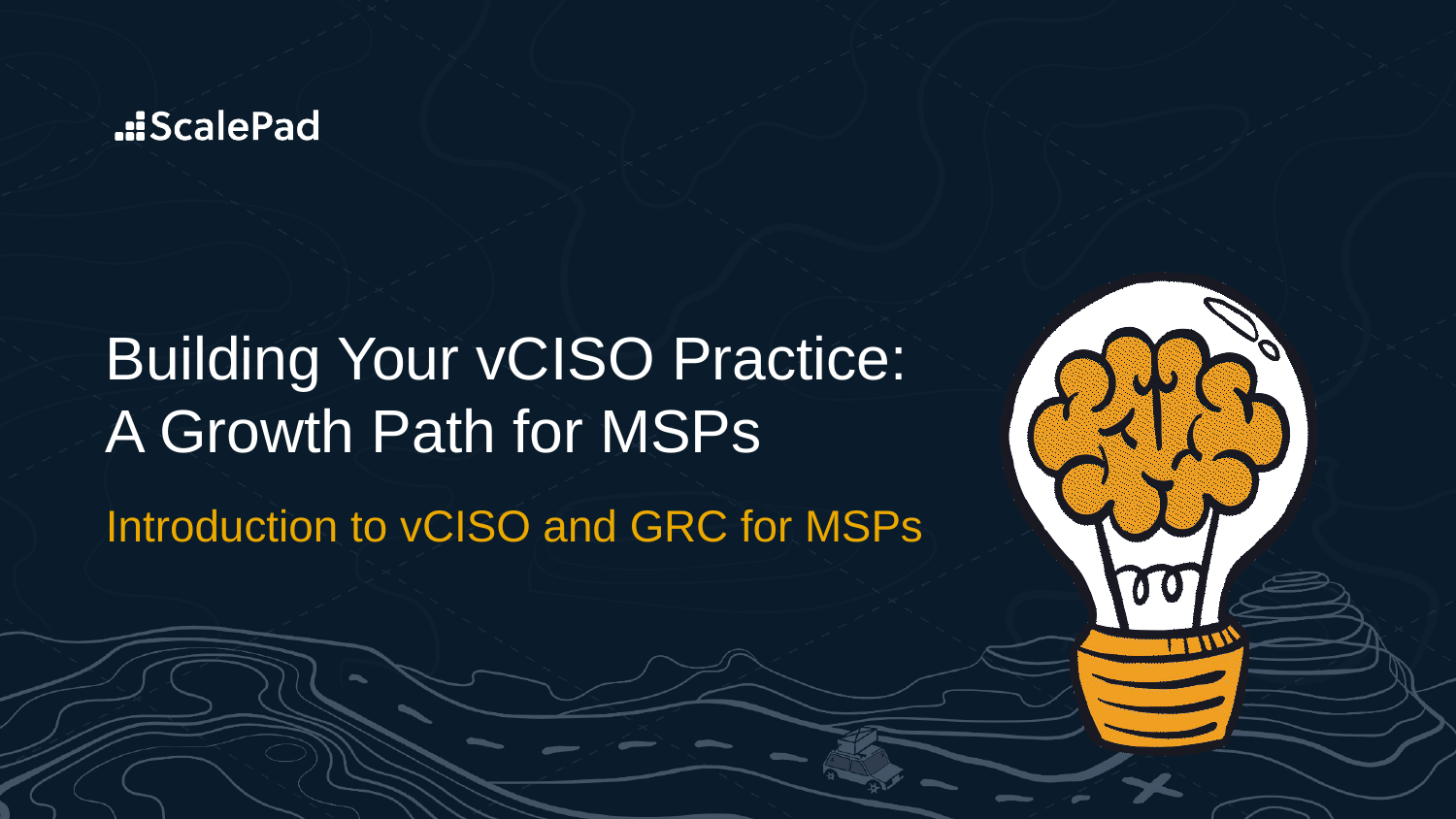

# Building Your vCISO Practice: A Growth Path for MSPs
Introduction to vCISO and GRC for MSPs